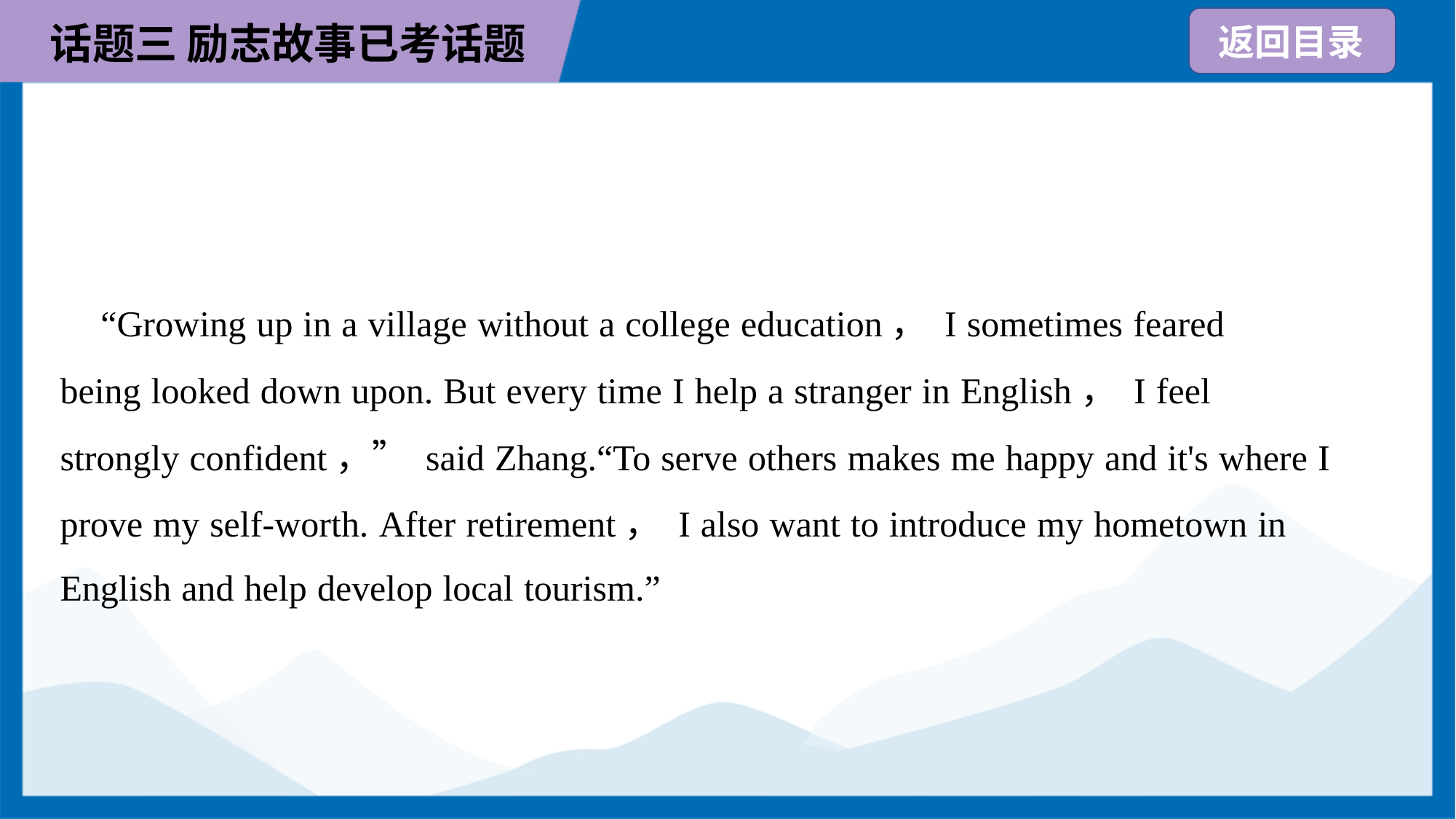

“Growing up in a village without a college education， I sometimes feared
being looked down upon. But every time I help a stranger in English， I feel
strongly confident，” said Zhang.“To serve others makes me happy and it's where I
prove my self-worth. After retirement， I also want to introduce my hometown in
English and help develop local tourism.”